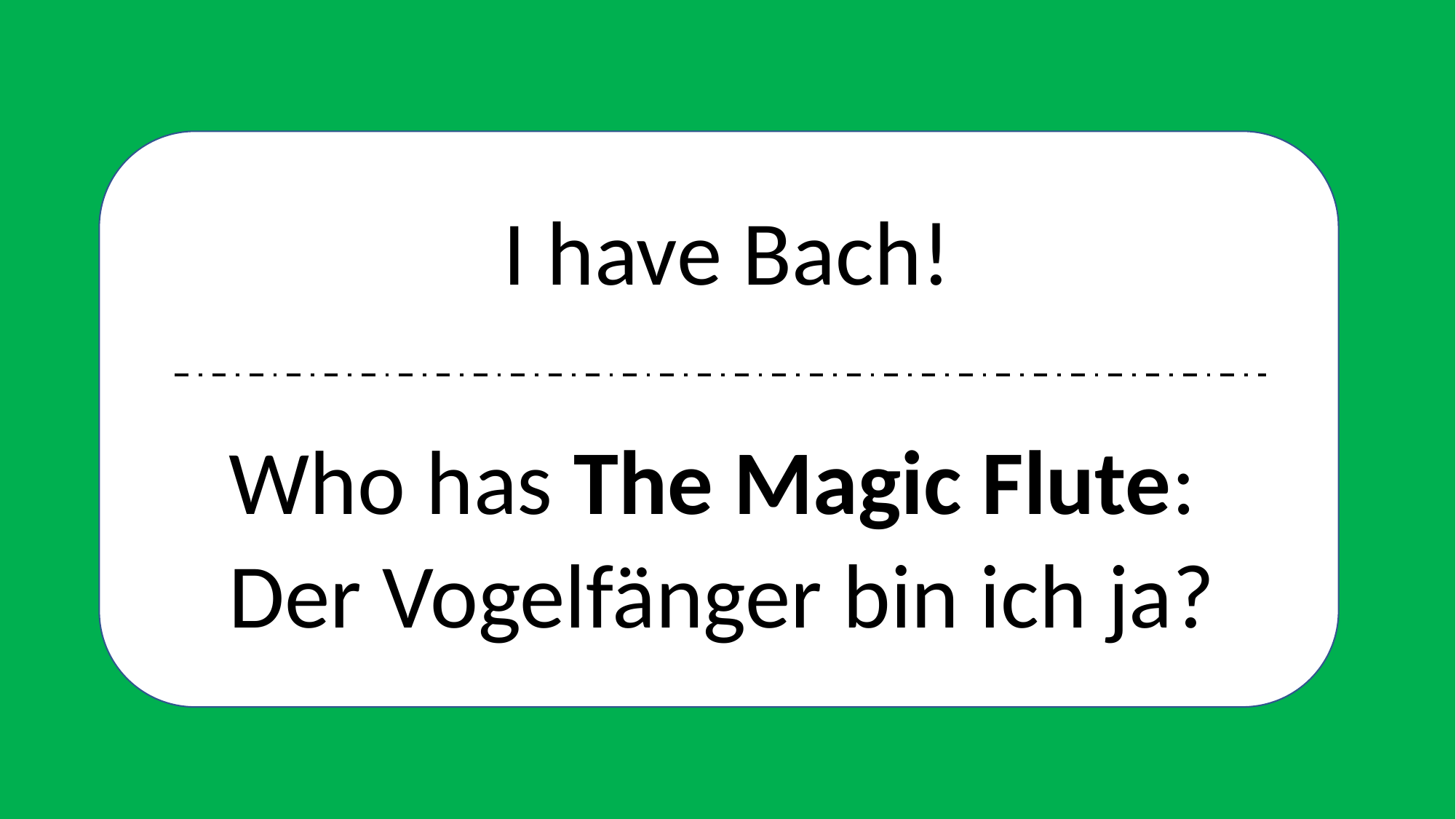

# I have Bach!
Who has The Magic Flute:
Der Vogelfänger bin ich ja?